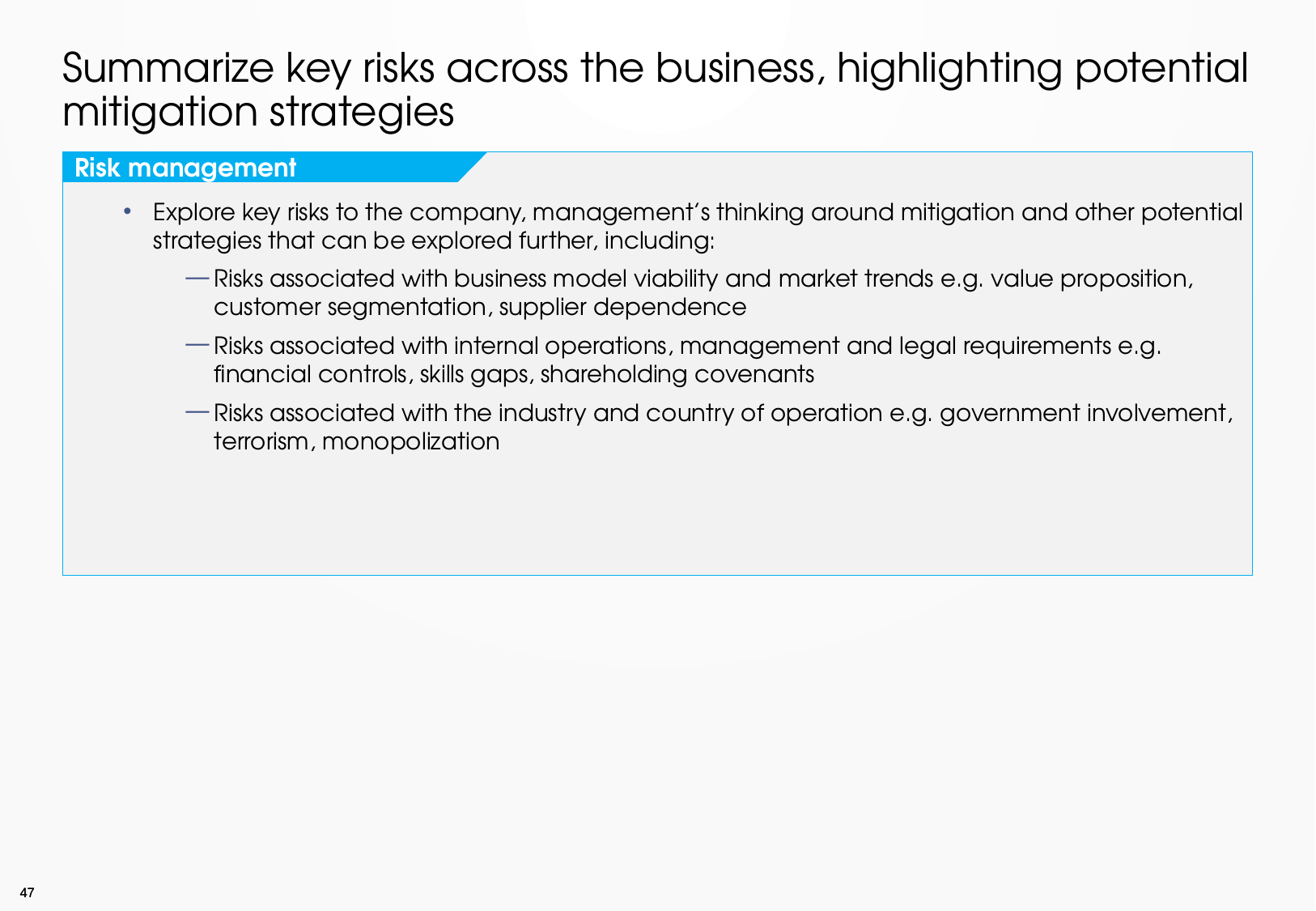

# Summarize key risks across the business, highlighting potential mitigation strategies

Explore key risks to the company, management’s thinking around mitigation and other potential strategies that can be explored further, including:
Risks associated with business model viability and market trends e.g. value proposition, customer segmentation, supplier dependence
Risks associated with internal operations, management and legal requirements e.g. financial controls, skills gaps, shareholding covenants
Risks associated with the industry and country of operation e.g. government involvement, terrorism, monopolization

Risk management

47